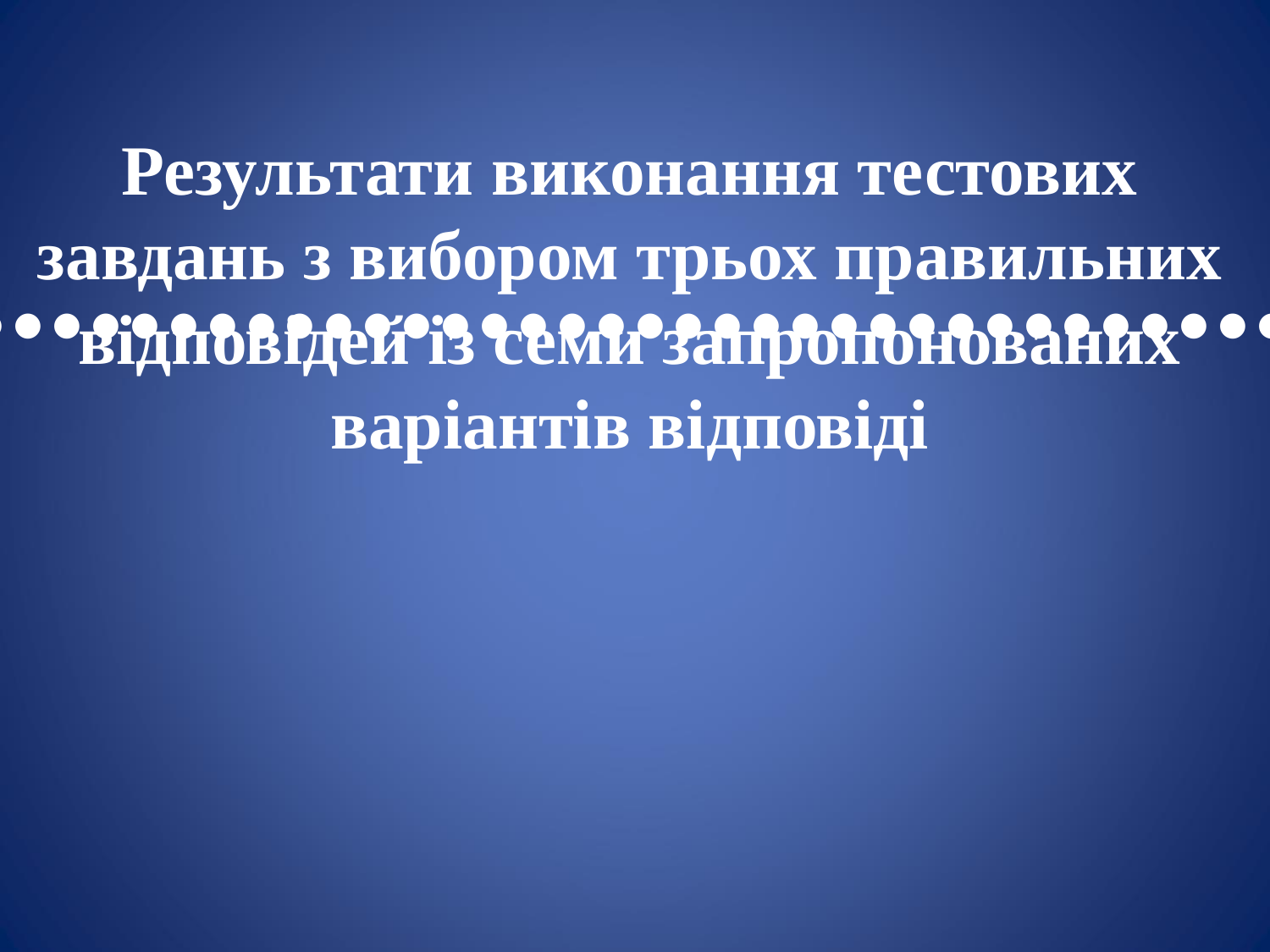

Результати виконання тестових завдань з вибором трьох правильних відповідей із семи запропонованих варіантів відповіді
••••••••••••••••••••••••••••••••••